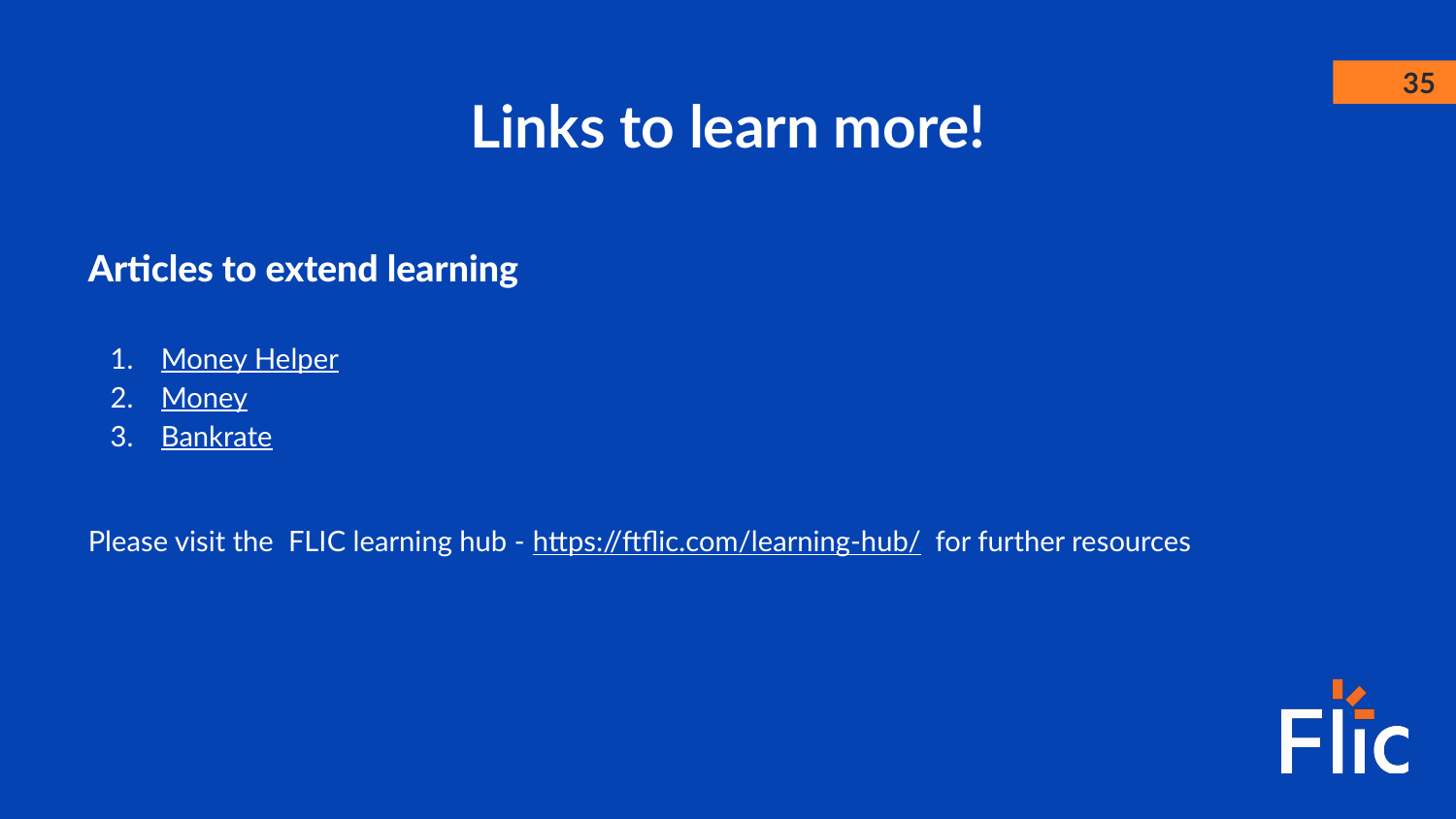

35
Links to learn more!
Articles to extend learning

Money Helper
Money
Bankrate

Please visit the  FLIC learning hub - https://ftflic.com/learning-hub/  for further resources